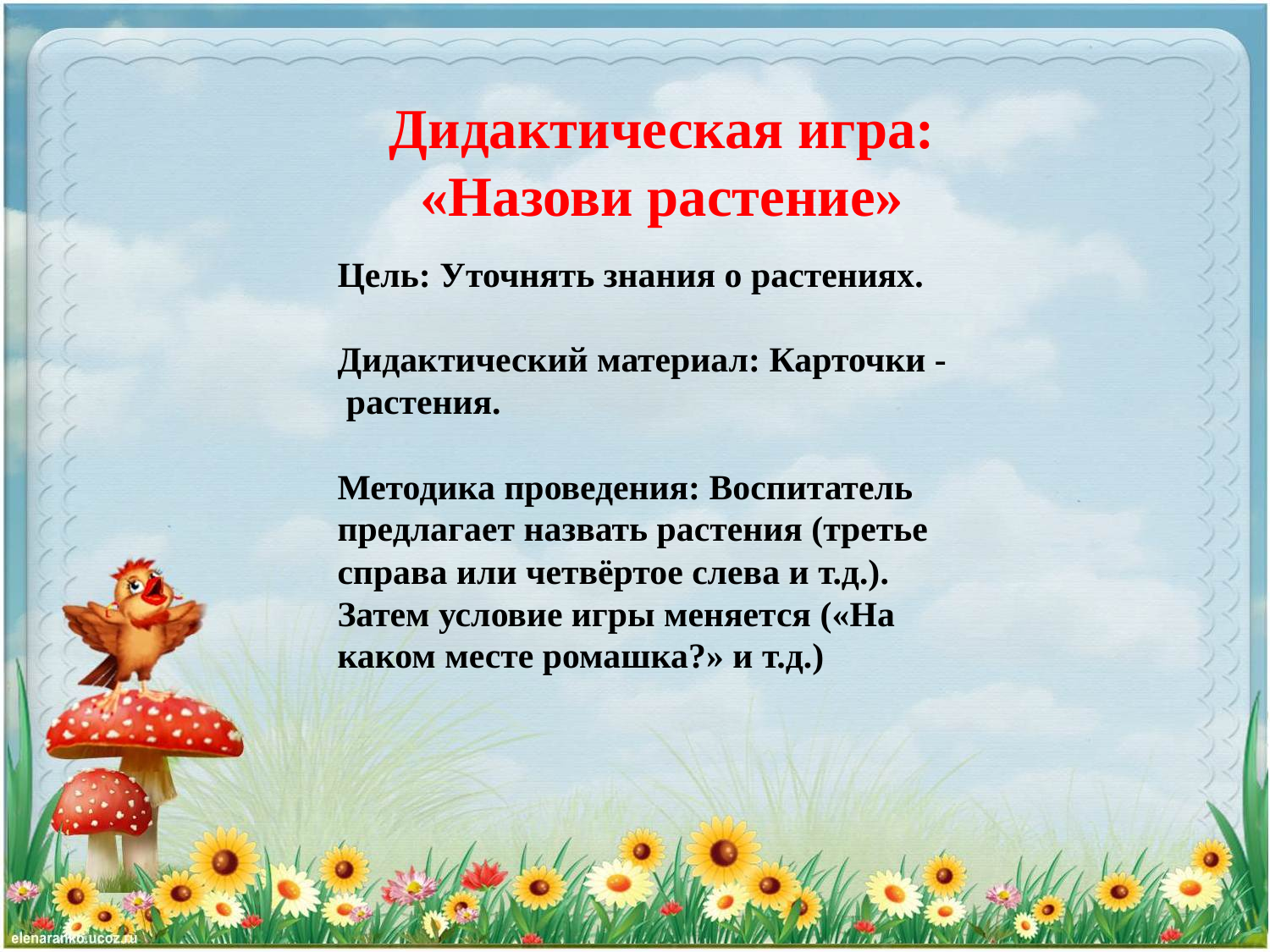

Дидактическая игра: «Назови растение»

Цель: Уточнять знания о растениях.

Дидактический материал: Карточки -  растения.

Методика проведения: Воспитатель предлагает назвать растения (третье справа или четвёртое слева и т.д.). Затем условие игры меняется («На каком месте ромашка?» и т.д.)